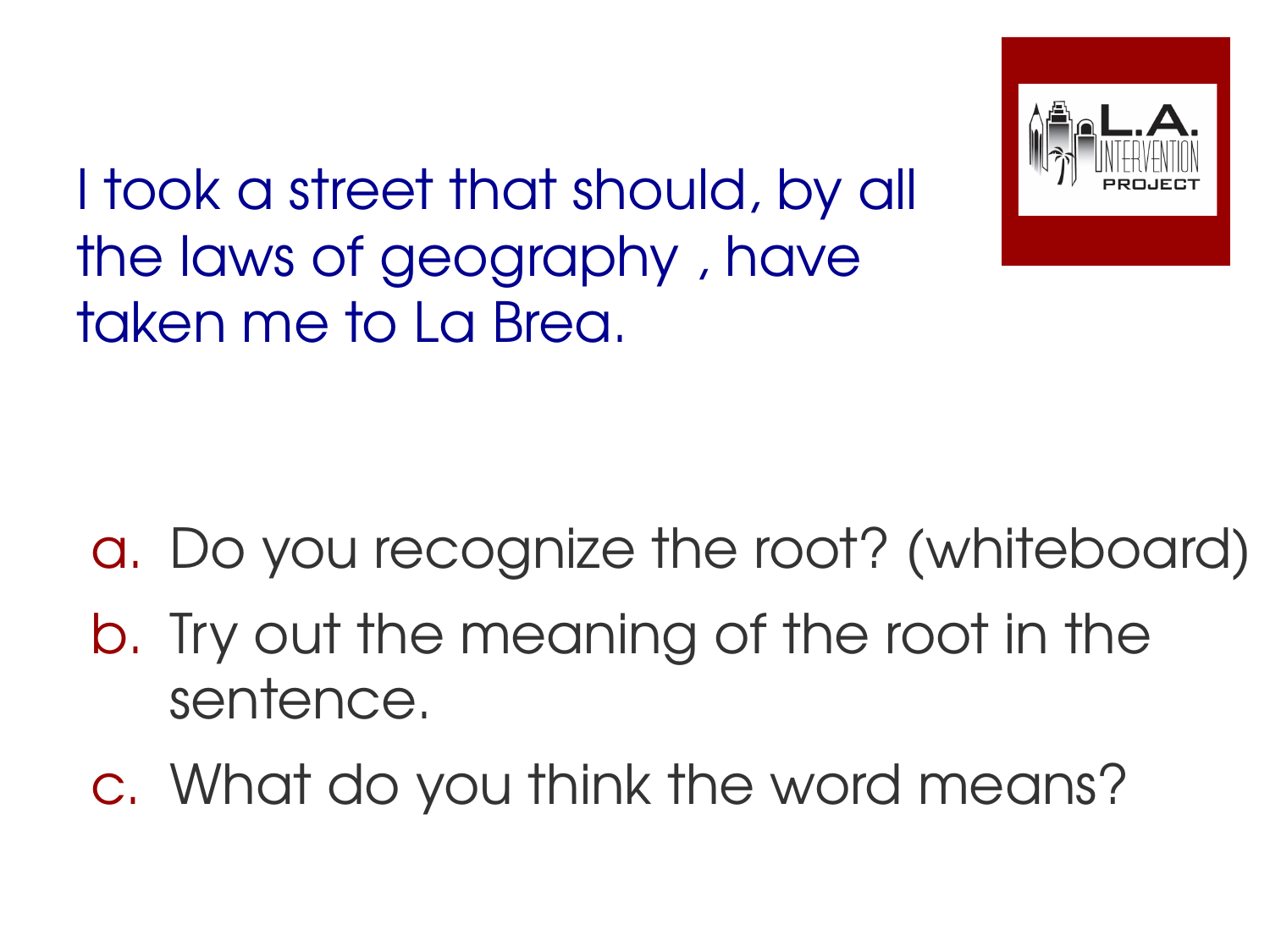

# I took a street that should, by all the laws of geography , have taken me to La Brea.

Do you recognize the root? (whiteboard)
Try out the meaning of the root in the sentence.
What do you think the word means?